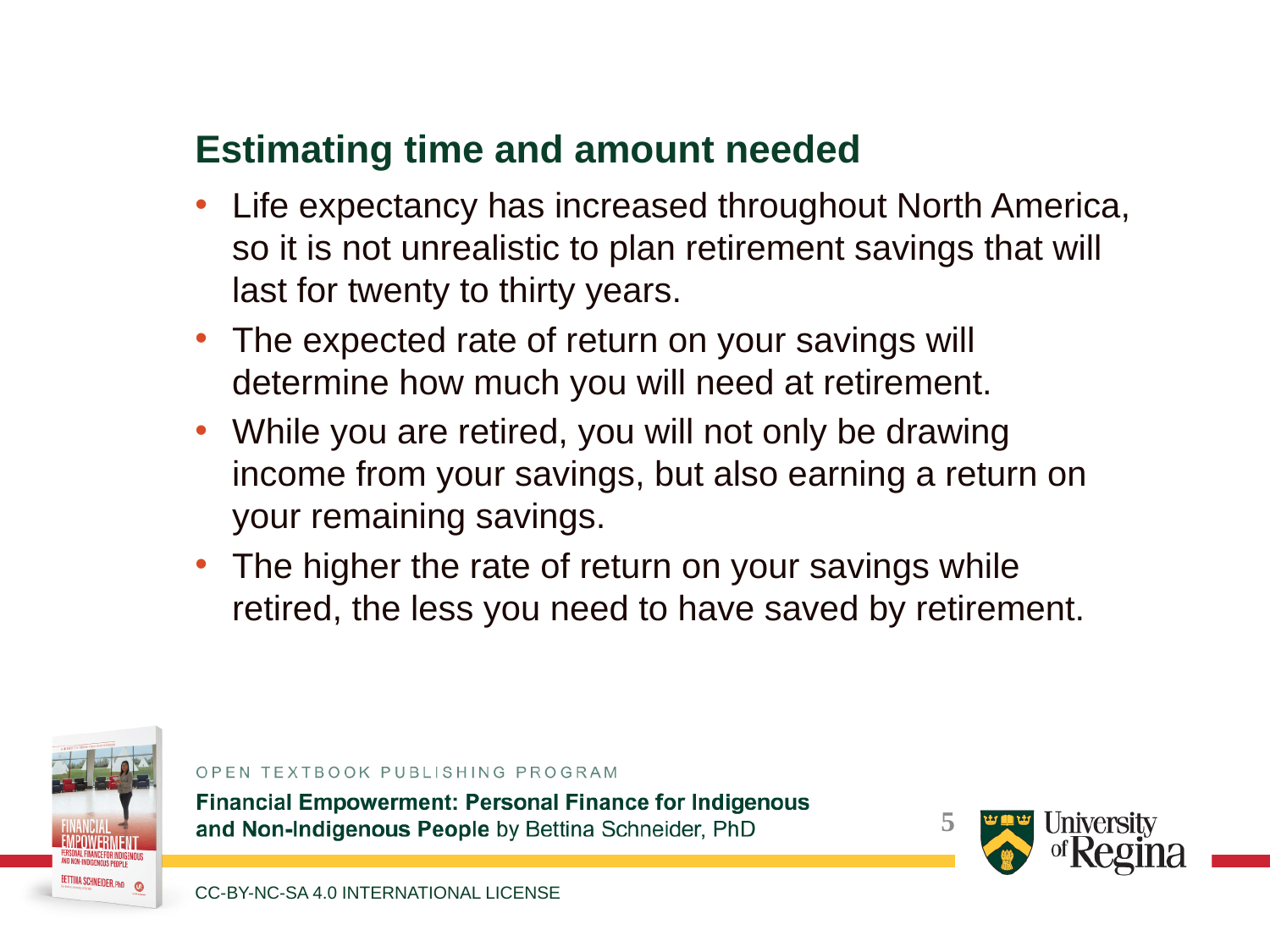

Estimating time and amount needed
Life expectancy has increased throughout North America, so it is not unrealistic to plan retirement savings that will last for twenty to thirty years.
The expected rate of return on your savings will determine how much you will need at retirement.
While you are retired, you will not only be drawing income from your savings, but also earning a return on your remaining savings.
The higher the rate of return on your savings while retired, the less you need to have saved by retirement.
CC-BY-NC-SA 4.0 INTERNATIONAL LICENSE